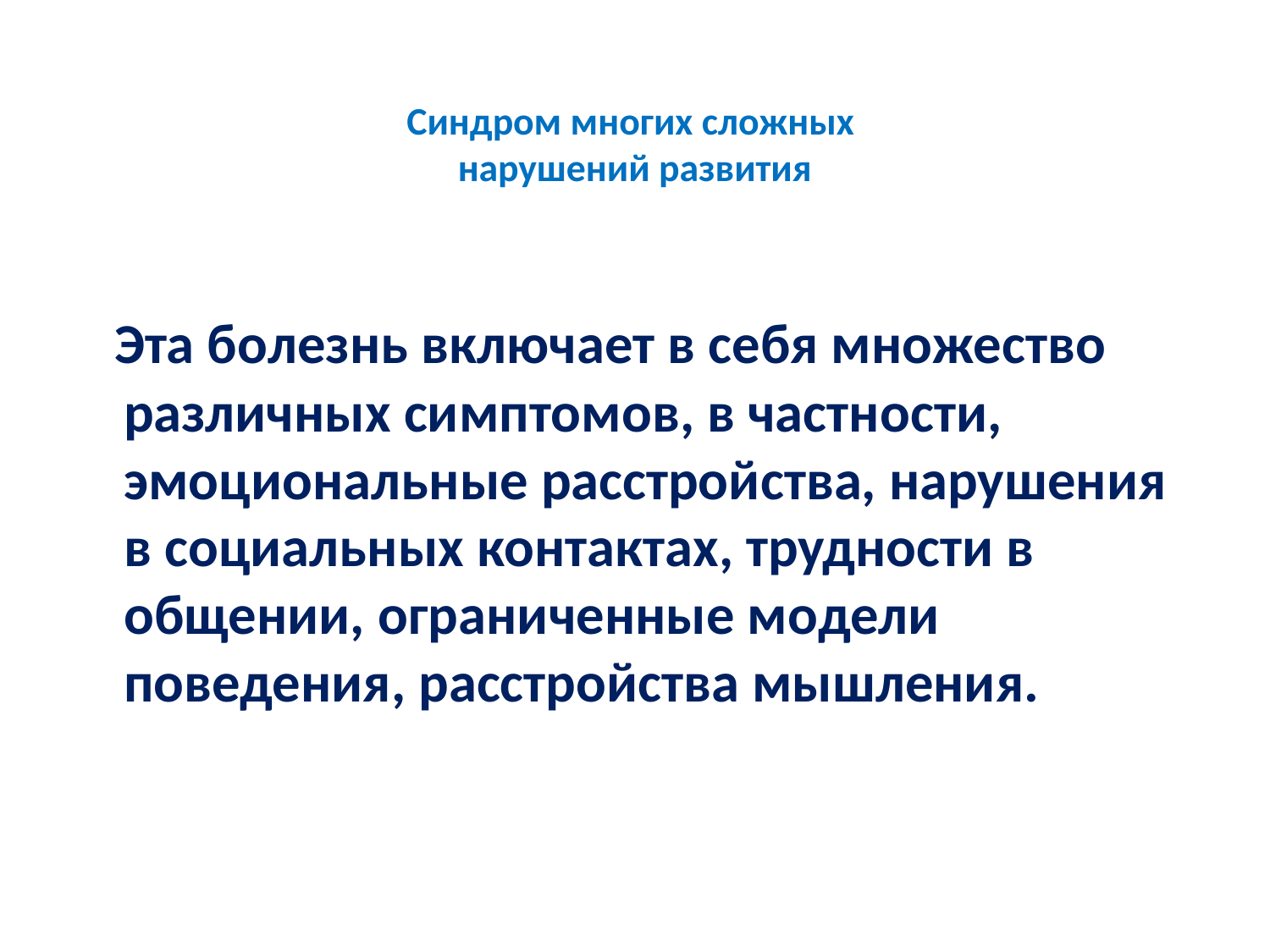

# Синдром многих сложных нарушений развития

   Эта болезнь включает в себя множество различных симптомов, в частности, эмоциональные расстройства, нарушения в социальных контактах, трудности в общении, ограниченные модели поведения, расстройства мышления.